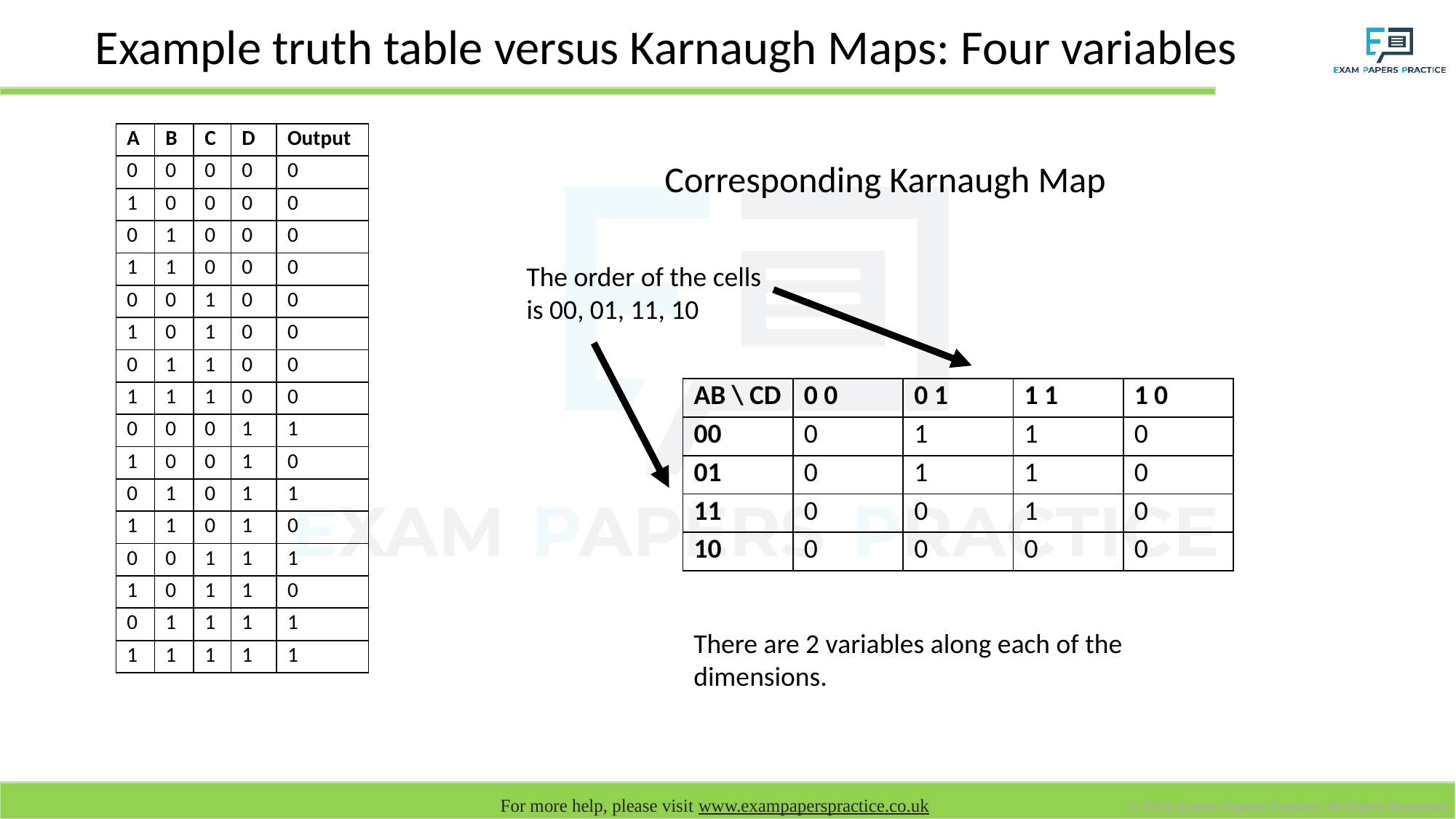

Example truth table versus Karnaugh Maps: Four variables
| A | B | C | D | Output |
| --- | --- | --- | --- | --- |
| 0 | 0 | 0 | 0 | 0 |
| 1 | 0 | 0 | 0 | 0 |
| 0 | 1 | 0 | 0 | 0 |
| 1 | 1 | 0 | 0 | 0 |
| 0 | 0 | 1 | 0 | 0 |
| 1 | 0 | 1 | 0 | 0 |
| 0 | 1 | 1 | 0 | 0 |
| 1 | 1 | 1 | 0 | 0 |
| 0 | 0 | 0 | 1 | 1 |
| 1 | 0 | 0 | 1 | 0 |
| 0 | 1 | 0 | 1 | 1 |
| 1 | 1 | 0 | 1 | 0 |
| 0 | 0 | 1 | 1 | 1 |
| 1 | 0 | 1 | 1 | 0 |
| 0 | 1 | 1 | 1 | 1 |
| 1 | 1 | 1 | 1 | 1 |
Corresponding Karnaugh Map
The order of the cells is 00, 01, 11, 10
| AB \ CD | 0 0 | 0 1 | 1 1 | 1 0 |
| --- | --- | --- | --- | --- |
| 00 | 0 | 1 | 1 | 0 |
| 01 | 0 | 1 | 1 | 0 |
| 11 | 0 | 0 | 1 | 0 |
| 10 | 0 | 0 | 0 | 0 |
There are 2 variables along each of the dimensions.